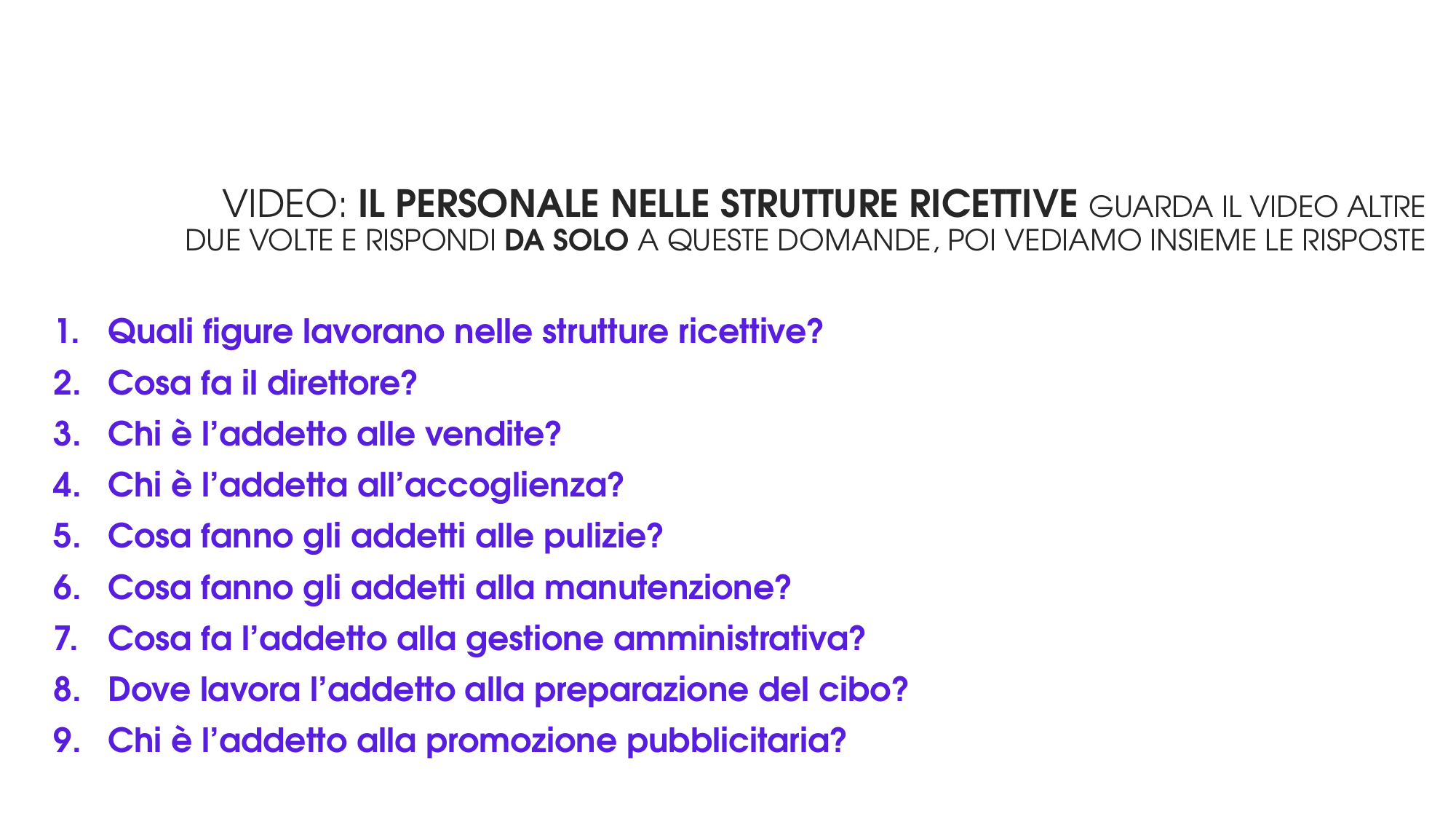

# Video: Il personale nelle strutture ricettive Guarda il video altre due volte e rispondi da solo a queste domande, poi vediamo insieme le risposte
Quali figure lavorano nelle strutture ricettive?
Cosa fa il direttore?
Chi è l’addetto alle vendite?
Chi è l’addetta all’accoglienza?
Cosa fanno gli addetti alle pulizie?
Cosa fanno gli addetti alla manutenzione?
Cosa fa l’addetto alla gestione amministrativa?
Dove lavora l’addetto alla preparazione del cibo?
Chi è l’addetto alla promozione pubblicitaria?